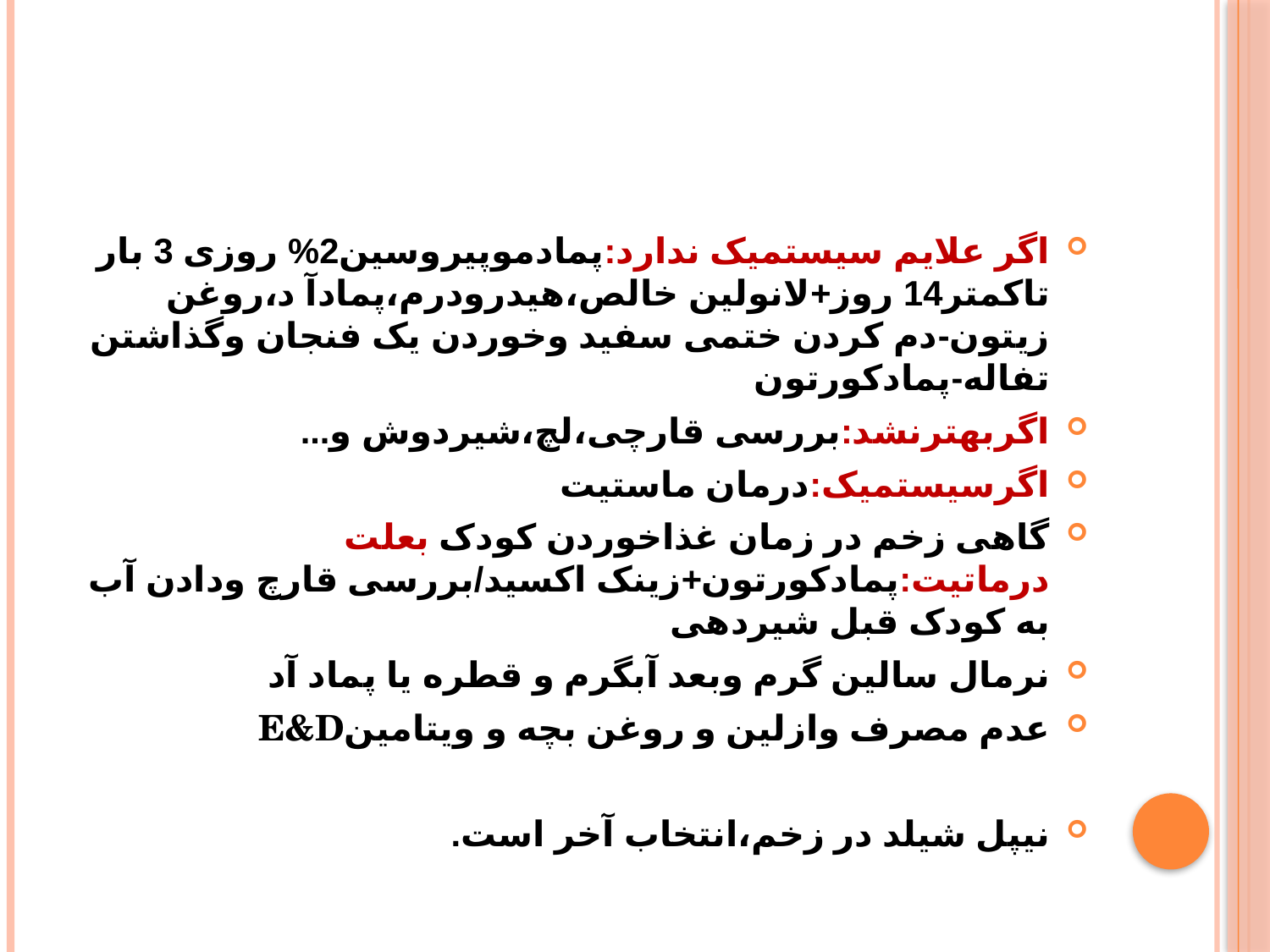

#
اگر علایم سیستمیک ندارد:پمادموپیروسین2% روزی 3 بار تاکمتر14 روز+لانولین خالص،هیدرودرم،پمادآ د،روغن زیتون-دم کردن ختمی سفید وخوردن یک فنجان وگذاشتن تفاله-پمادکورتون
اگربهترنشد:بررسی قارچی،لچ،شیردوش و...
اگرسیستمیک:درمان ماستیت
گاهی زخم در زمان غذاخوردن کودک بعلت درماتیت:پمادکورتون+زینک اکسید/بررسی قارچ ودادن آب به کودک قبل شیردهی
نرمال سالین گرم وبعد آبگرم و قطره یا پماد آد
عدم مصرف وازلین و روغن بچه و ویتامینE&D

نیپل شیلد در زخم،انتخاب آخر است.